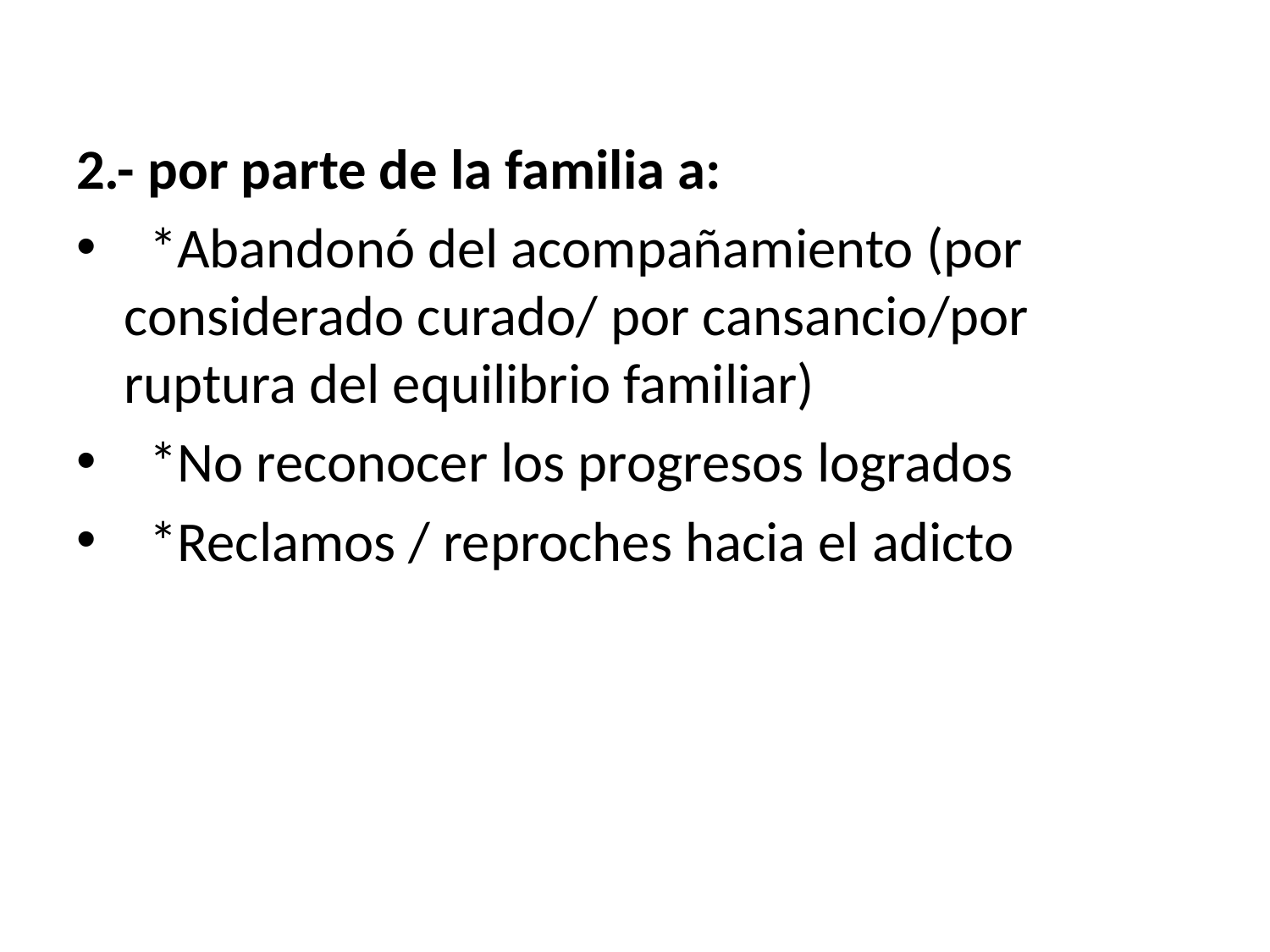

2.- por parte de la familia a:
  *Abandonó del acompañamiento (por 	considerado curado/ por cansancio/por 	ruptura del equilibrio familiar)
  *No reconocer los progresos logrados
  *Reclamos / reproches hacia el adicto